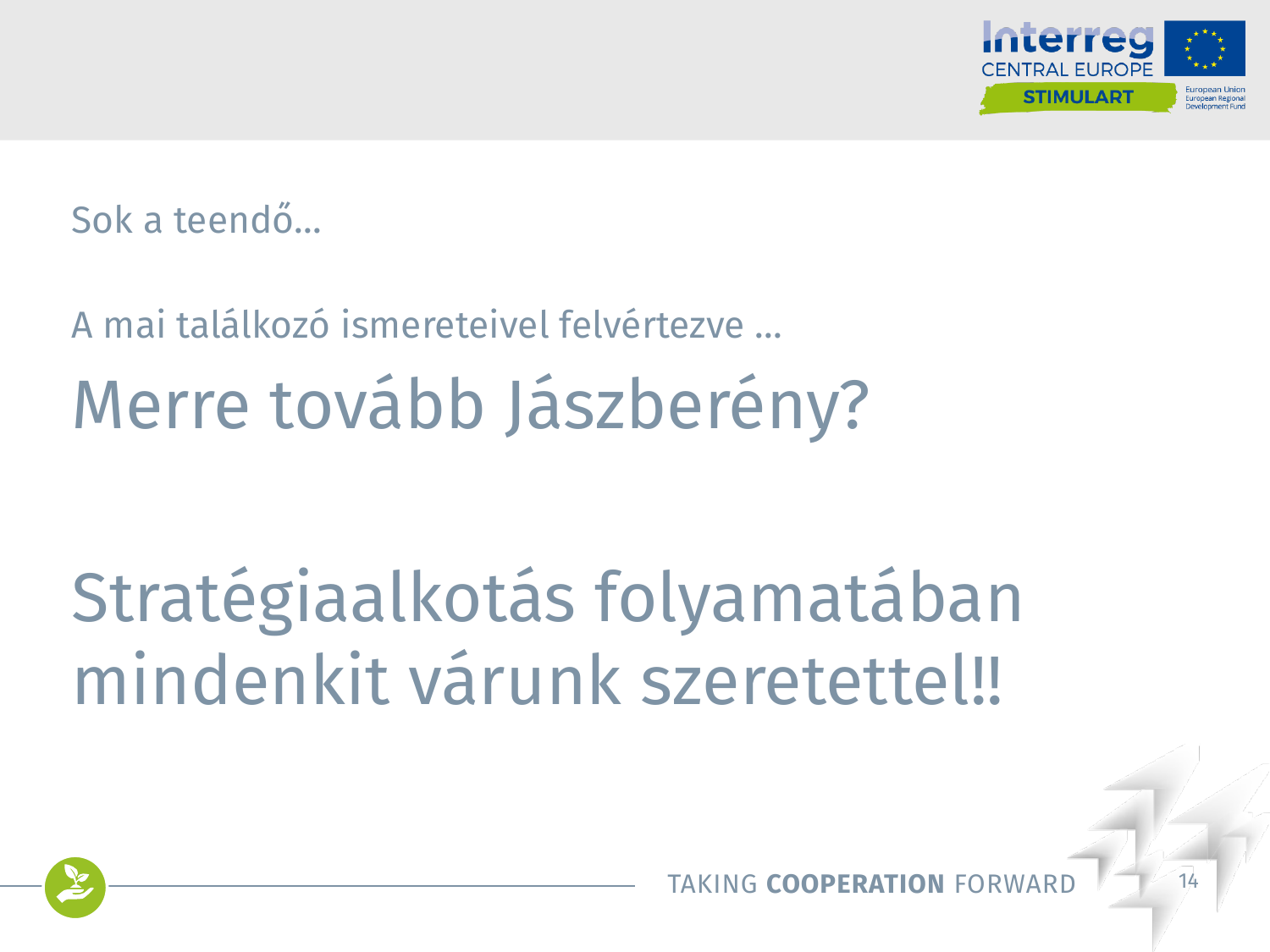

#
Sok a teendő…

A mai találkozó ismereteivel felvértezve …
Merre tovább Jászberény?

Stratégiaalkotás folyamatában mindenkit várunk szeretettel!!